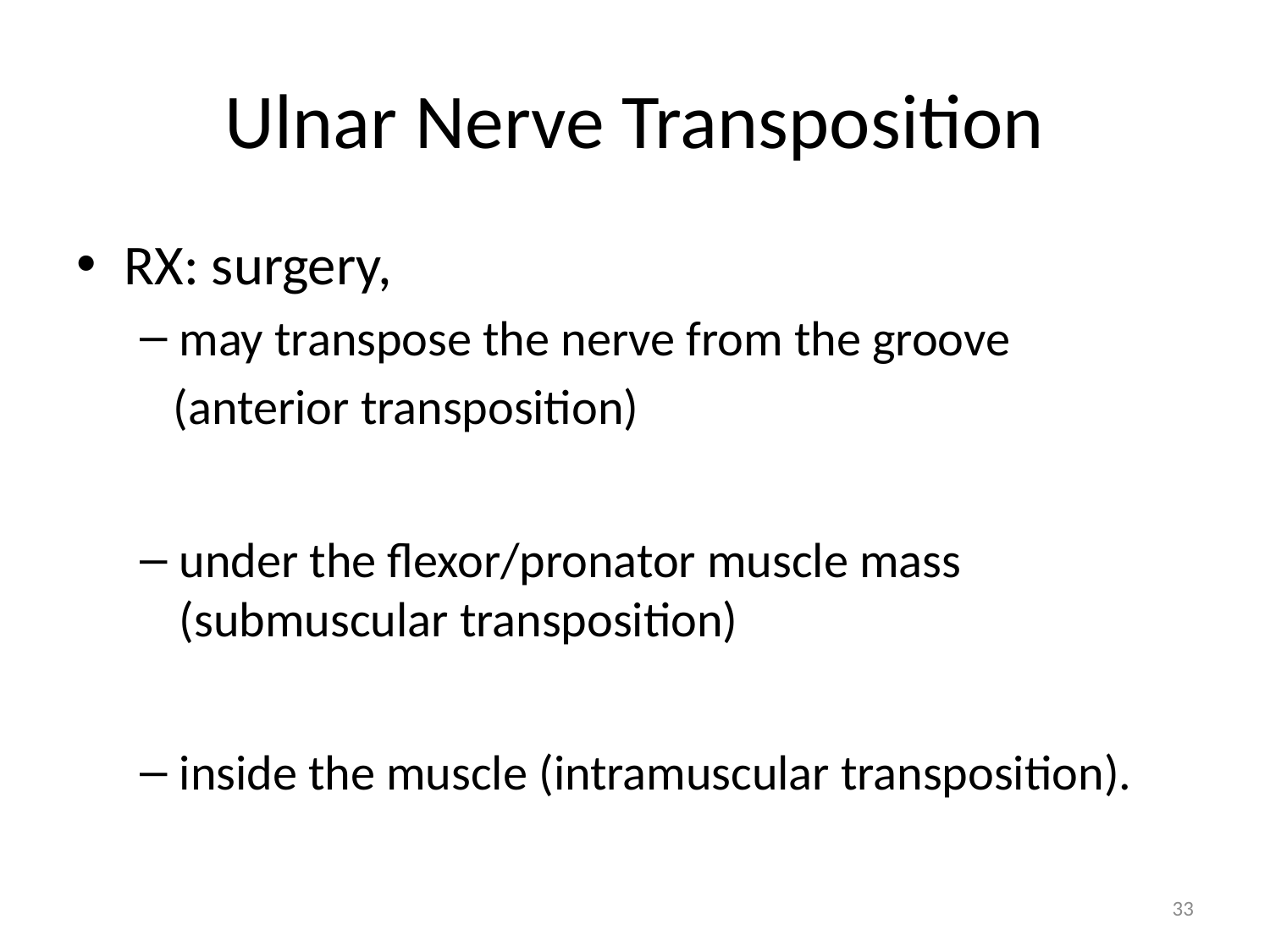

# Ulnar Nerve Transposition
RX: surgery,
may transpose the nerve from the groove
   (anterior transposition)

under the flexor/pronator muscle mass (submuscular transposition)

inside the muscle (intramuscular transposition).
33